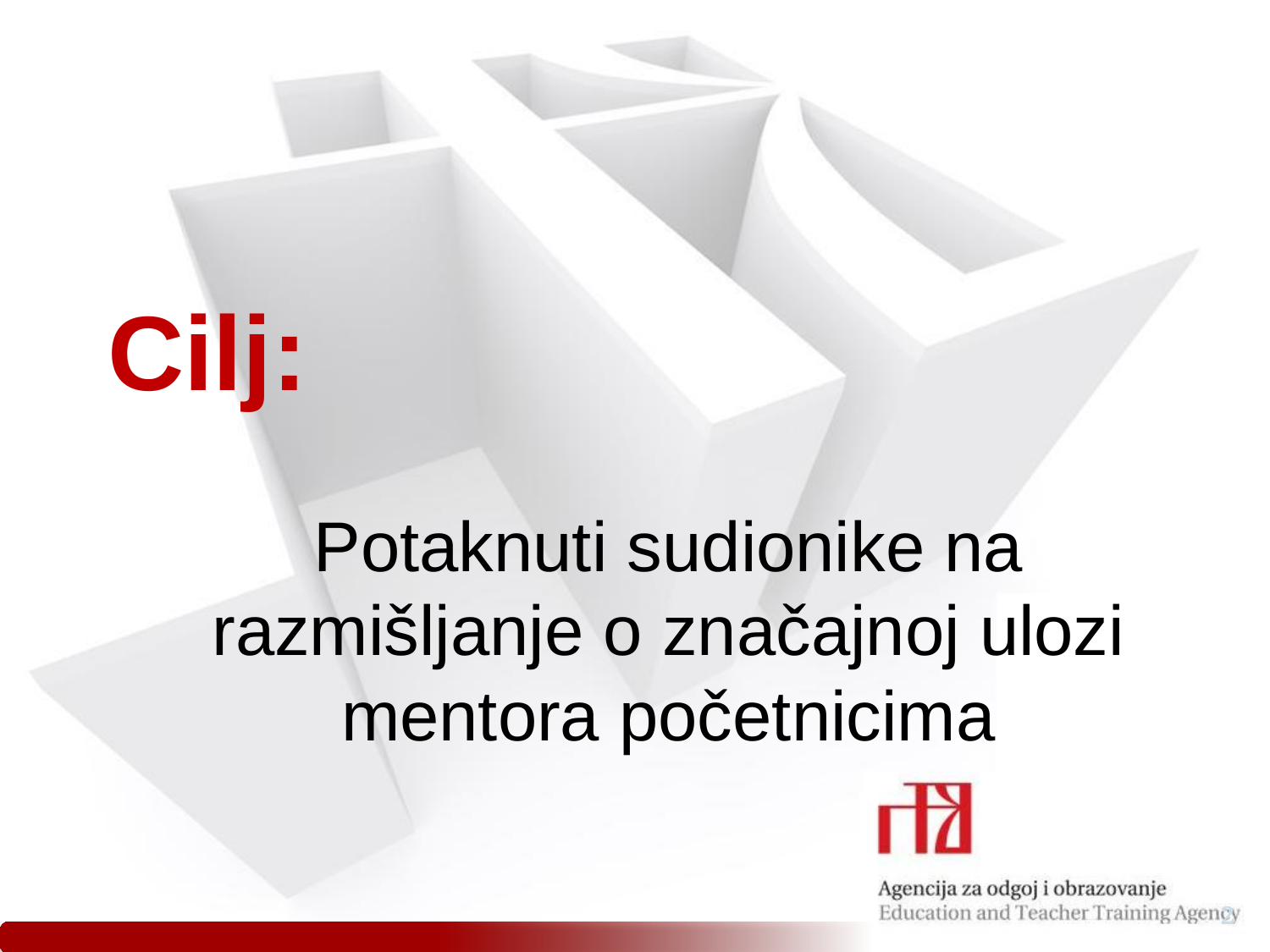

# Cilj:
Potaknuti sudionike na razmišljanje o značajnoj ulozi mentora početnicima
2